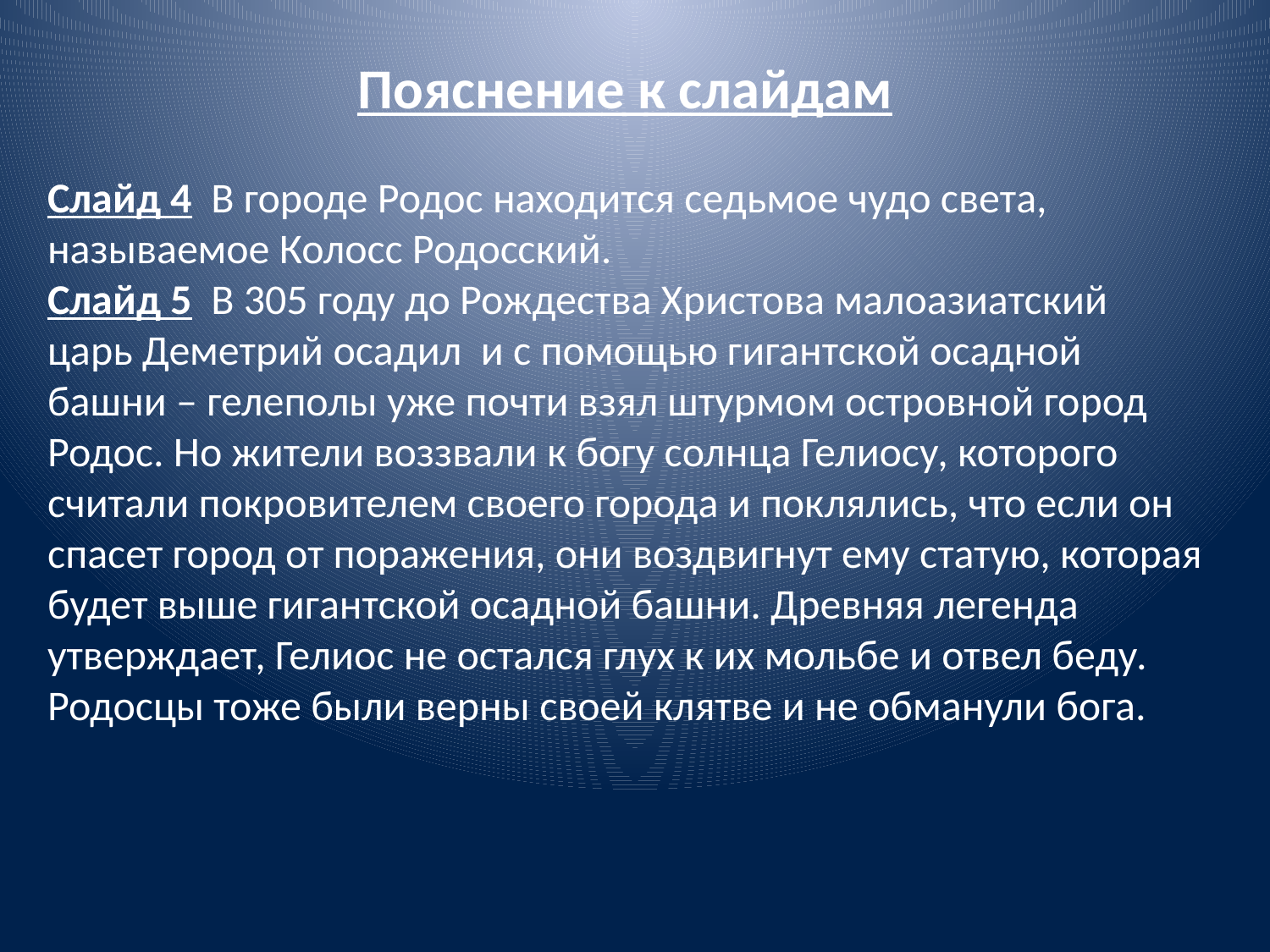

Пояснение к слайдам

Слайд 4  В городе Родос находится седьмое чудо света, называемое Колосс Родосский.
Слайд 5  В 305 году до Рождества Христова малоазиатский царь Деметрий осадил  и с помощью гигантской осадной башни – гелеполы уже почти взял штурмом островной город Родос. Но жители воззвали к богу солнца Гелиосу, которого считали покровителем своего города и поклялись, что если он спасет город от поражения, они воздвигнут ему статую, которая будет выше гигантской осадной башни. Древняя легенда утверждает, Гелиос не остался глух к их мольбе и отвел беду. Родосцы тоже были верны своей клятве и не обманули бога.